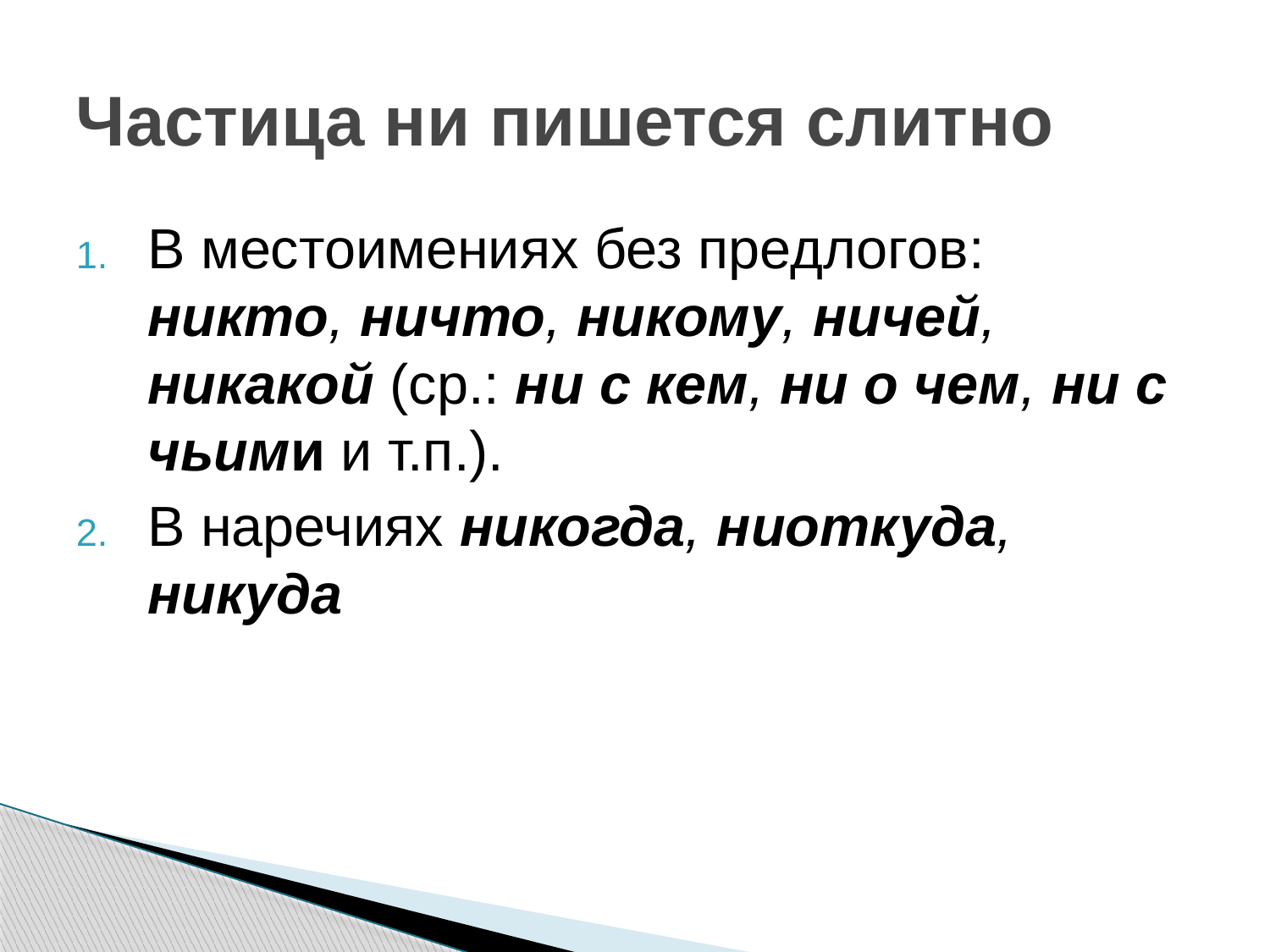

# Частица ни пишется слитно
В местоимениях без предлогов: никто, ничто, никому, ничей, никакой (ср.: ни с кем, ни о чем, ни с чьими и т.п.).
В наречиях никогда, ниоткуда, никуда